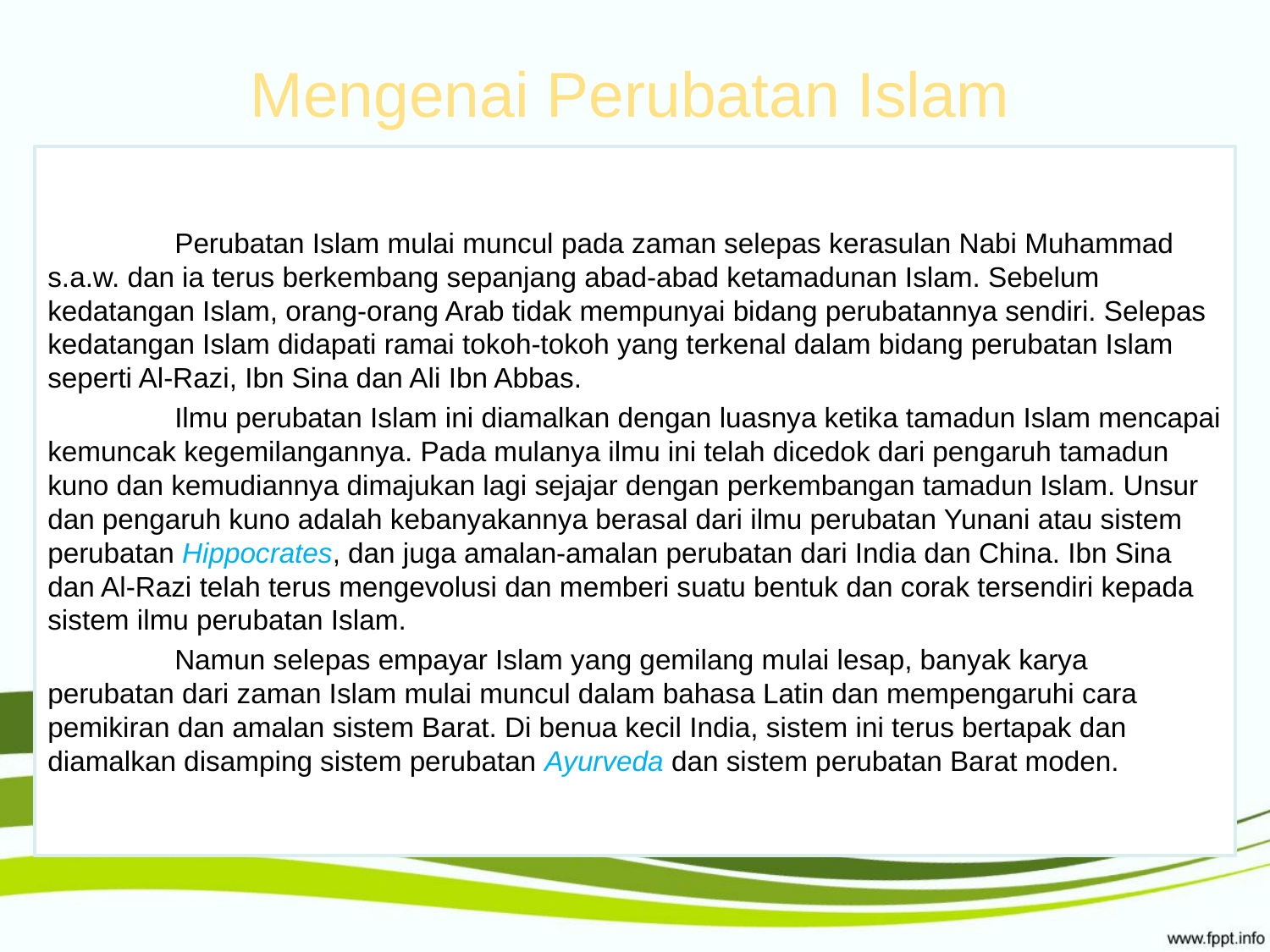

# Mengenai Perubatan Islam
	Perubatan Islam mulai muncul pada zaman selepas kerasulan Nabi Muhammad s.a.w. dan ia terus berkembang sepanjang abad-abad ketamadunan Islam. Sebelum kedatangan Islam, orang-orang Arab tidak mempunyai bidang perubatannya sendiri. Selepas kedatangan Islam didapati ramai tokoh-tokoh yang terkenal dalam bidang perubatan Islam seperti Al-Razi, Ibn Sina dan Ali Ibn Abbas.
	Ilmu perubatan Islam ini diamalkan dengan luasnya ketika tamadun Islam mencapai kemuncak kegemilangannya. Pada mulanya ilmu ini telah dicedok dari pengaruh tamadun kuno dan kemudiannya dimajukan lagi sejajar dengan perkembangan tamadun Islam. Unsur dan pengaruh kuno adalah kebanyakannya berasal dari ilmu perubatan Yunani atau sistem perubatan Hippocrates, dan juga amalan-amalan perubatan dari India dan China. Ibn Sina dan Al-Razi telah terus mengevolusi dan memberi suatu bentuk dan corak tersendiri kepada sistem ilmu perubatan Islam.
	Namun selepas empayar Islam yang gemilang mulai lesap, banyak karya perubatan dari zaman Islam mulai muncul dalam bahasa Latin dan mempengaruhi cara pemikiran dan amalan sistem Barat. Di benua kecil India, sistem ini terus bertapak dan diamalkan disamping sistem perubatan Ayurveda dan sistem perubatan Barat moden.